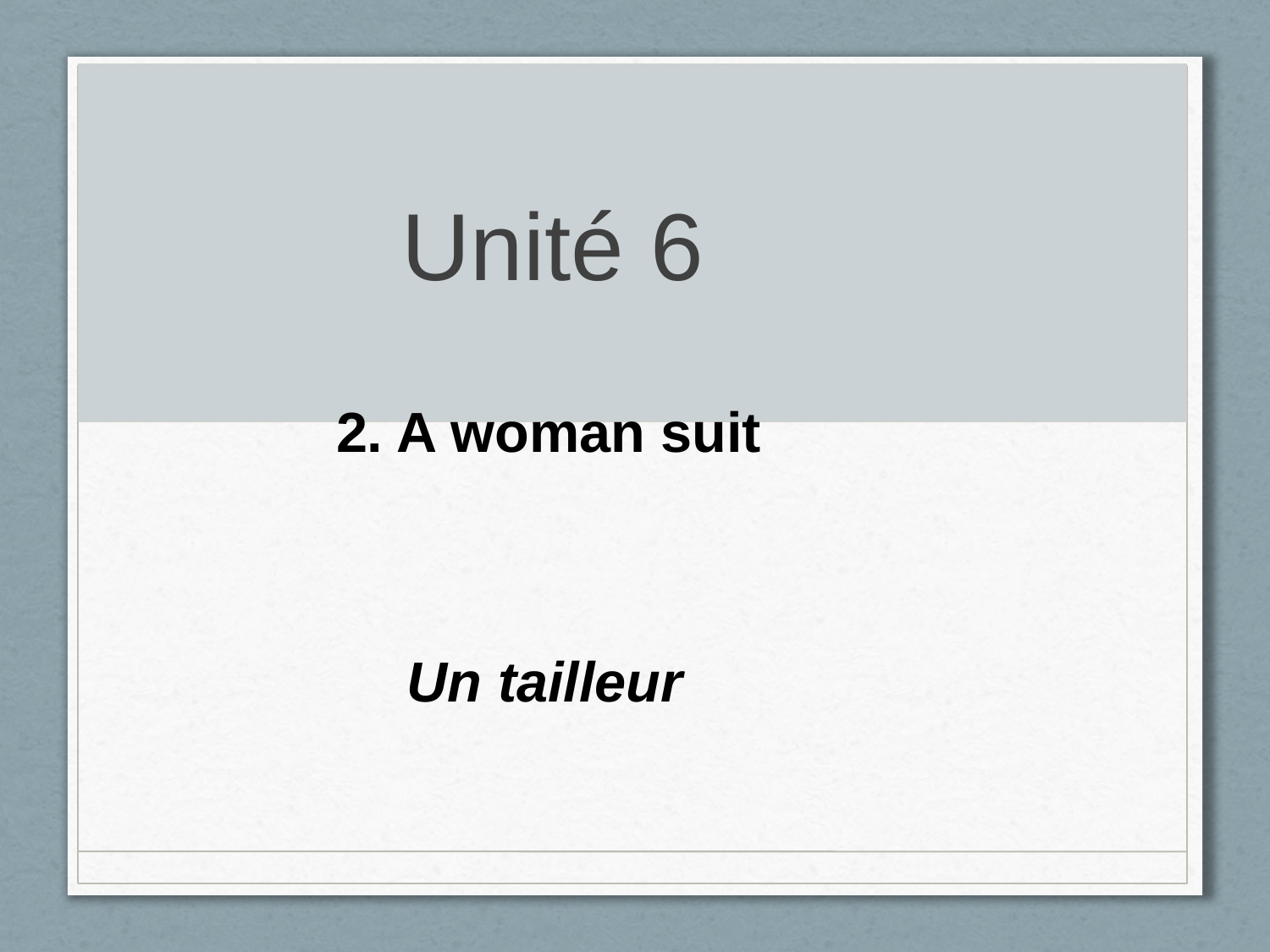

# Unité 6
2. A woman suit

Un tailleur